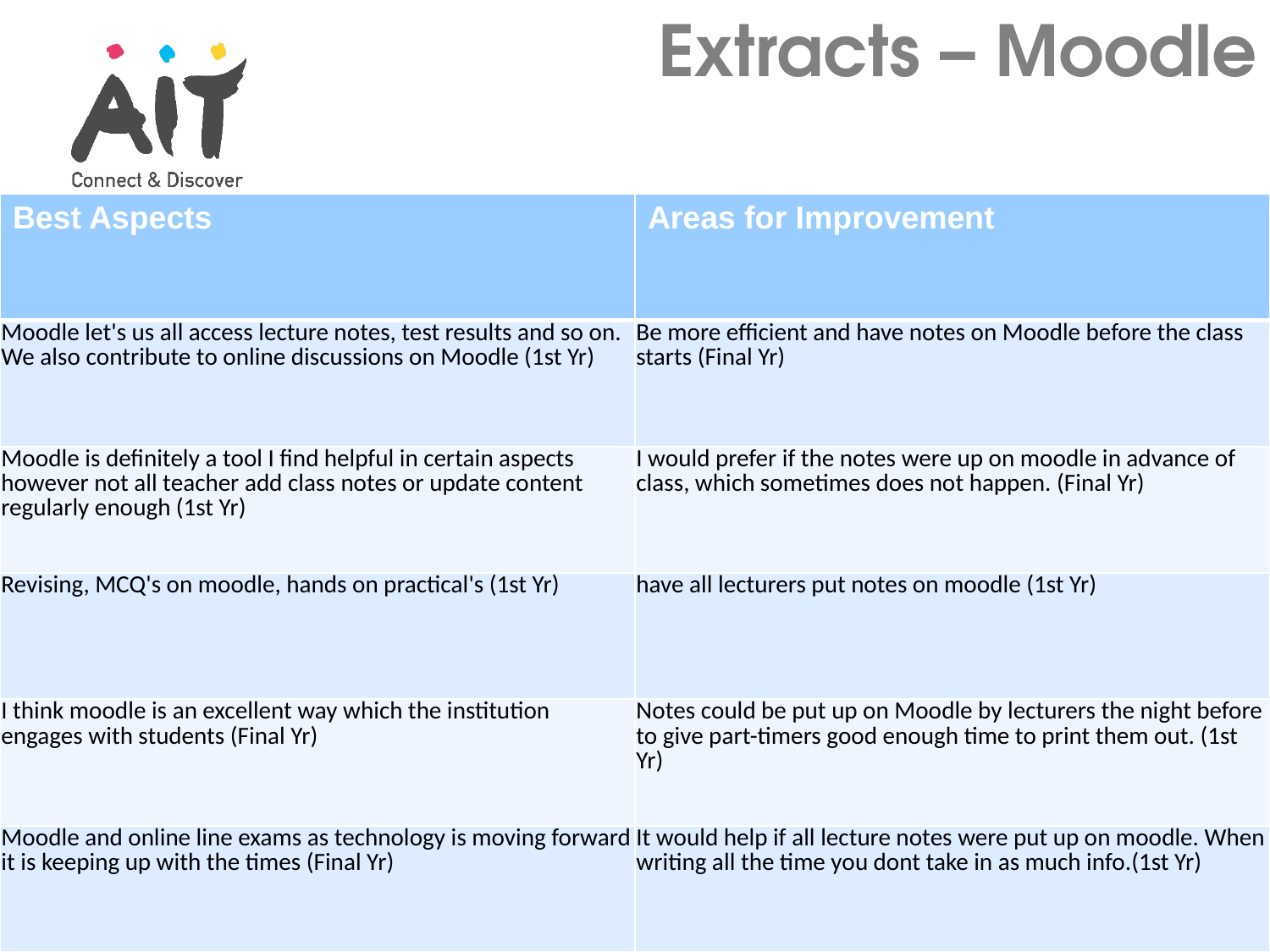

Extracts – Moodle
| Best Aspects | Areas for Improvement |
| --- | --- |
| Moodle let's us all access lecture notes, test results and so on. We also contribute to online discussions on Moodle (1st Yr) | Be more efficient and have notes on Moodle before the class starts (Final Yr) |
| Moodle is definitely a tool I find helpful in certain aspects however not all teacher add class notes or update content regularly enough (1st Yr) | I would prefer if the notes were up on moodle in advance of class, which sometimes does not happen. (Final Yr) |
| Revising, MCQ's on moodle, hands on practical's (1st Yr) | have all lecturers put notes on moodle (1st Yr) |
| I think moodle is an excellent way which the institution engages with students (Final Yr) | Notes could be put up on Moodle by lecturers the night before to give part-timers good enough time to print them out. (1st Yr) |
| Moodle and online line exams as technology is moving forward it is keeping up with the times (Final Yr) | It would help if all lecture notes were put up on moodle. When writing all the time you dont take in as much info.(1st Yr) |